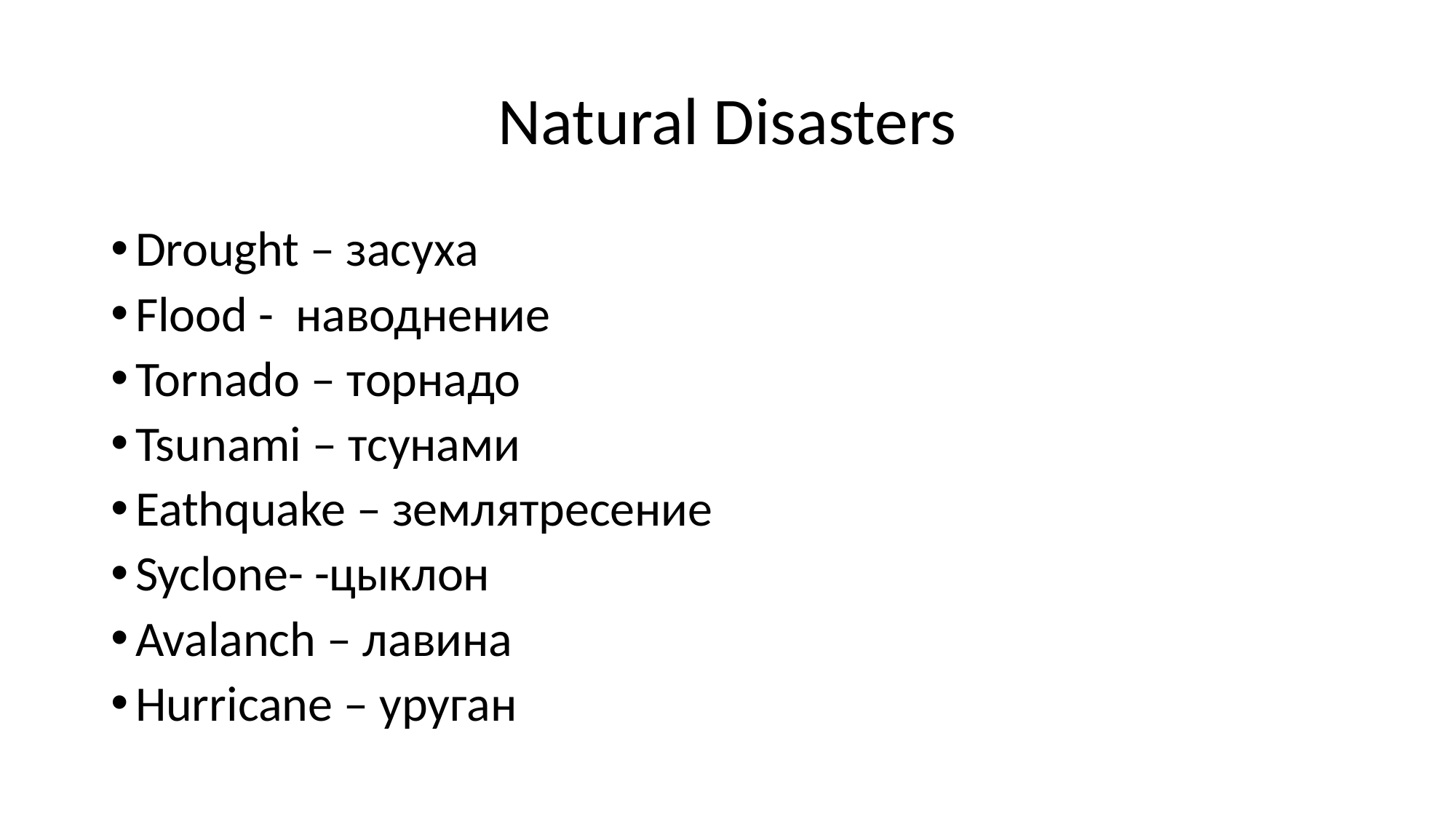

# Natural Disasters
Drought – засуха
Flood -  наводнение
Tornado – торнадо
Tsunami – тсунами
Eathquake – землятресение
Syclone- -цыклон
Avalanch – лавина
Hurricane – уруган